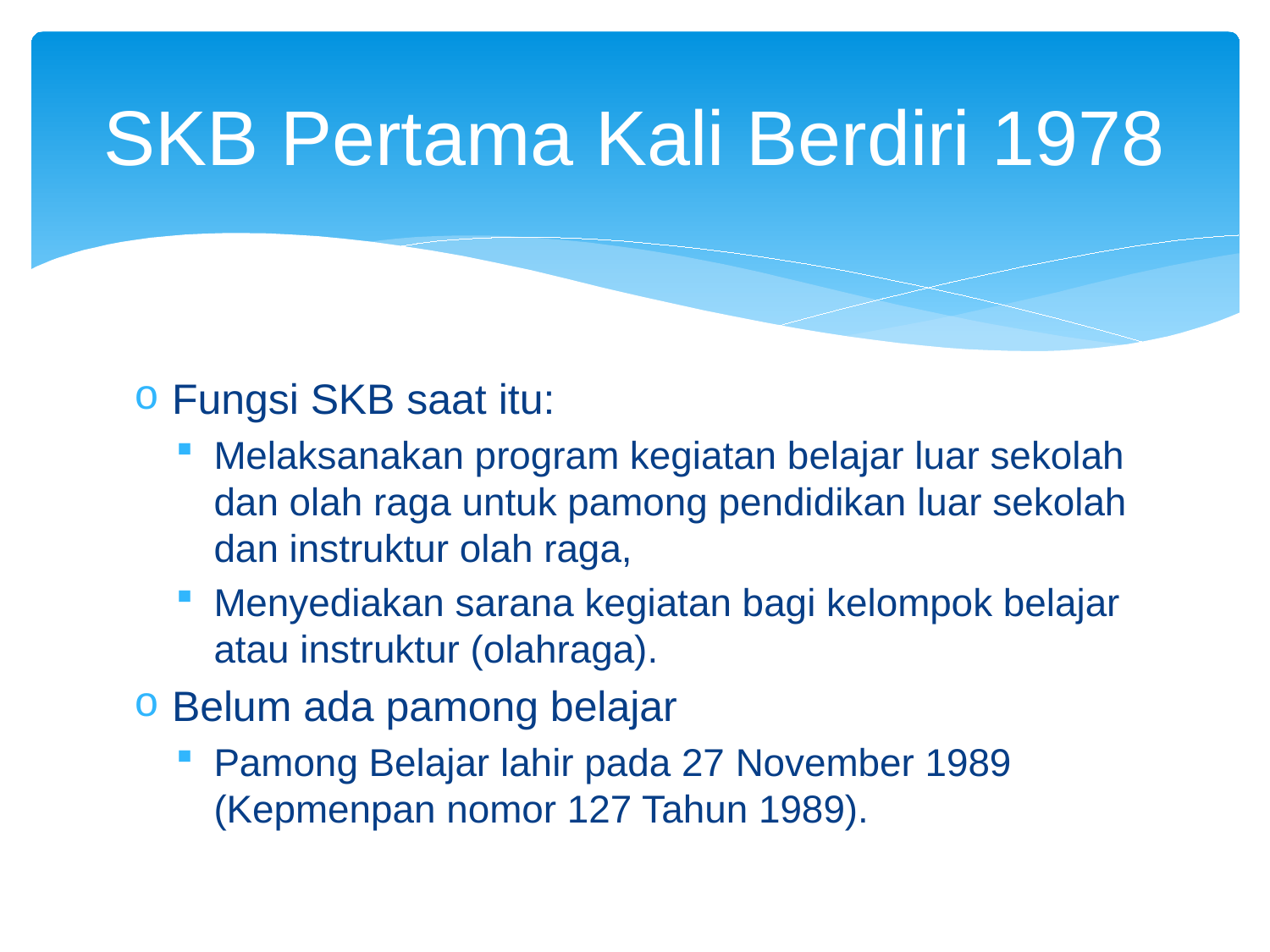

# SKB Pertama Kali Berdiri 1978
Fungsi SKB saat itu:
Melaksanakan program kegiatan belajar luar sekolah dan olah raga untuk pamong pendidikan luar sekolah dan instruktur olah raga,
Menyediakan sarana kegiatan bagi kelompok belajar atau instruktur (olahraga).
Belum ada pamong belajar
Pamong Belajar lahir pada 27 November 1989 (Kepmenpan nomor 127 Tahun 1989).